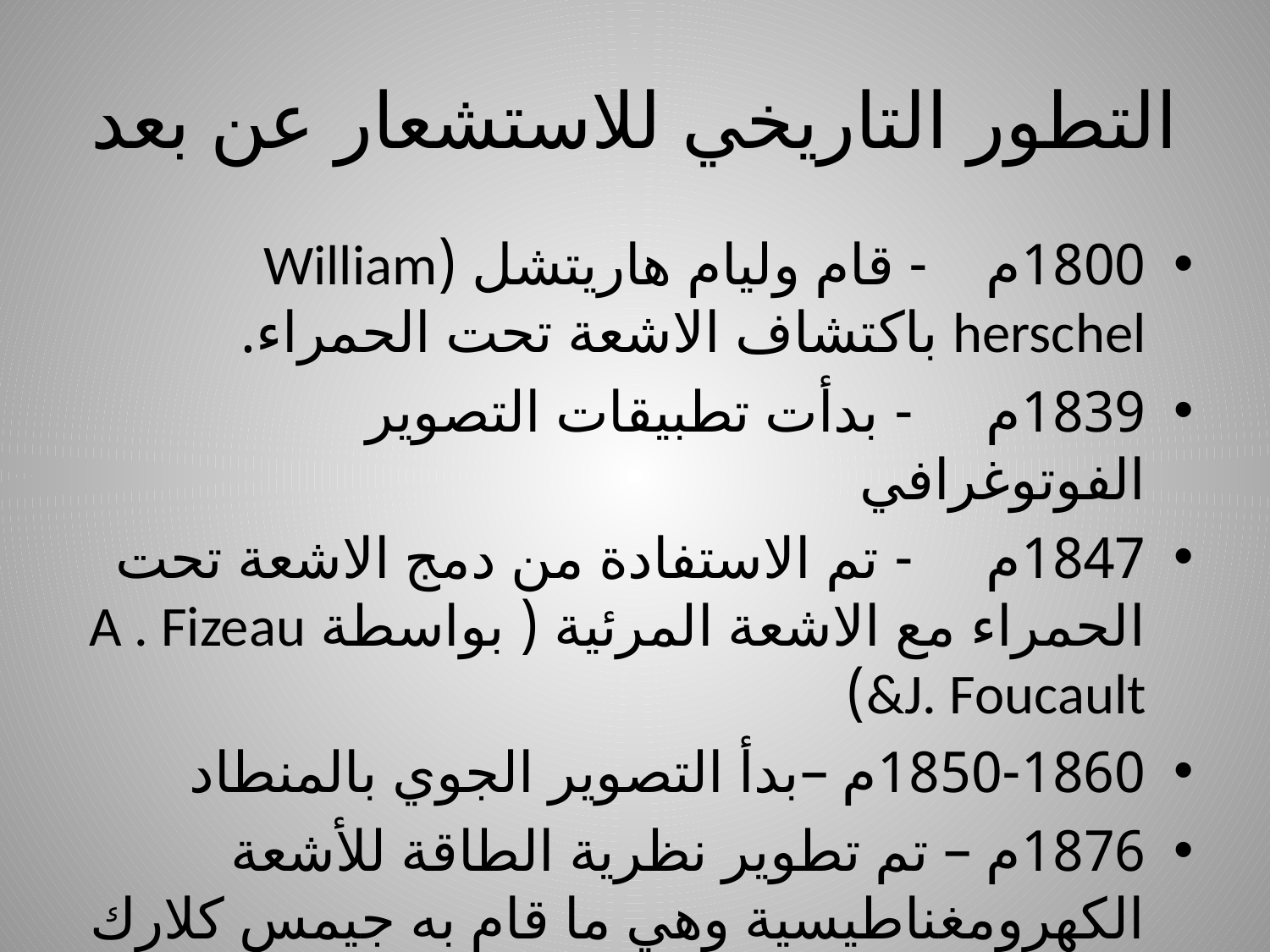

# التطور التاريخي للاستشعار عن بعد
1800م    - قام وليام هاريتشل (William herschel باكتشاف الاشعة تحت الحمراء.
1839م     - بدأت تطبيقات التصوير الفوتوغرافي
1847م     - تم الاستفادة من دمج الاشعة تحت الحمراء مع الاشعة المرئية ( بواسطة A . Fizeau &J. Foucault)
1850-1860م –بدأ التصوير الجوي بالمنطاد
1876م – تم تطوير نظرية الطاقة للأشعة الكهرومغناطيسية وهي ما قام به جيمس كلارك وماكس ويل